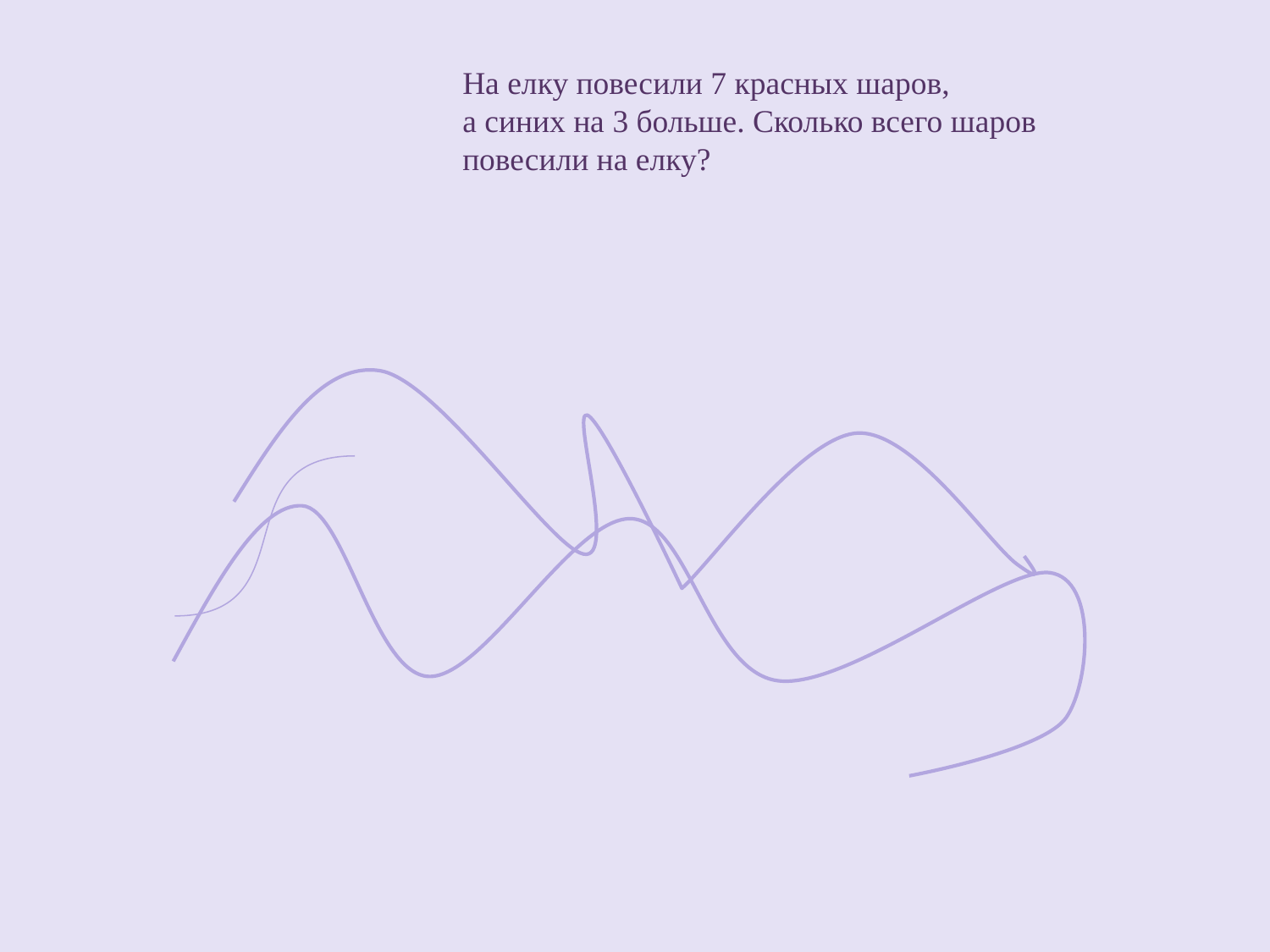

На елку повесили 7 красных шаров,
а синих на 3 больше. Сколько всего шаров
повесили на елку?